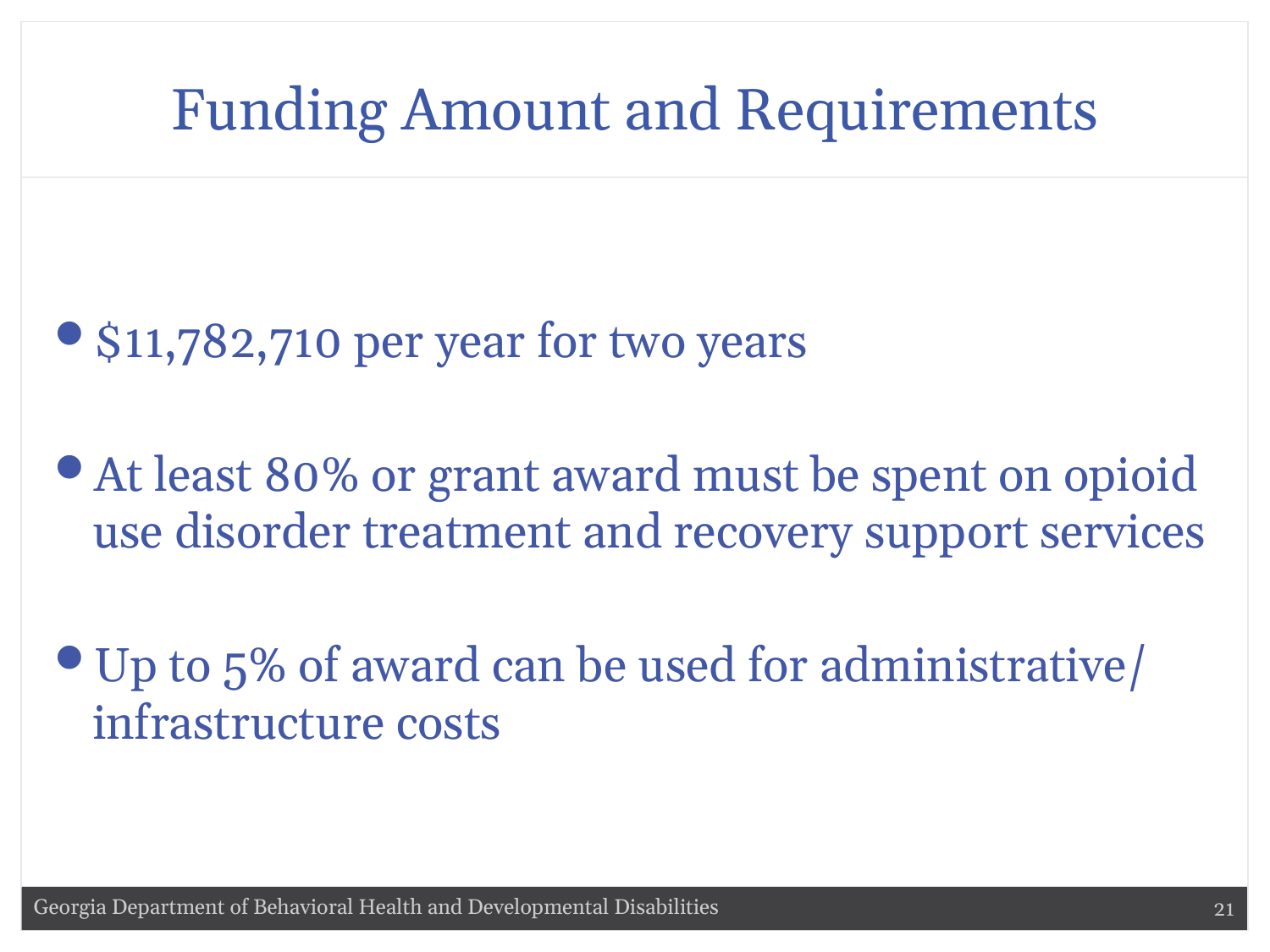

# Funding Amount and Requirements
$11,782,710 per year for two years

At least 80% or grant award must be spent on opioid use disorder treatment and recovery support services

Up to 5% of award can be used for administrative/
infrastructure costs